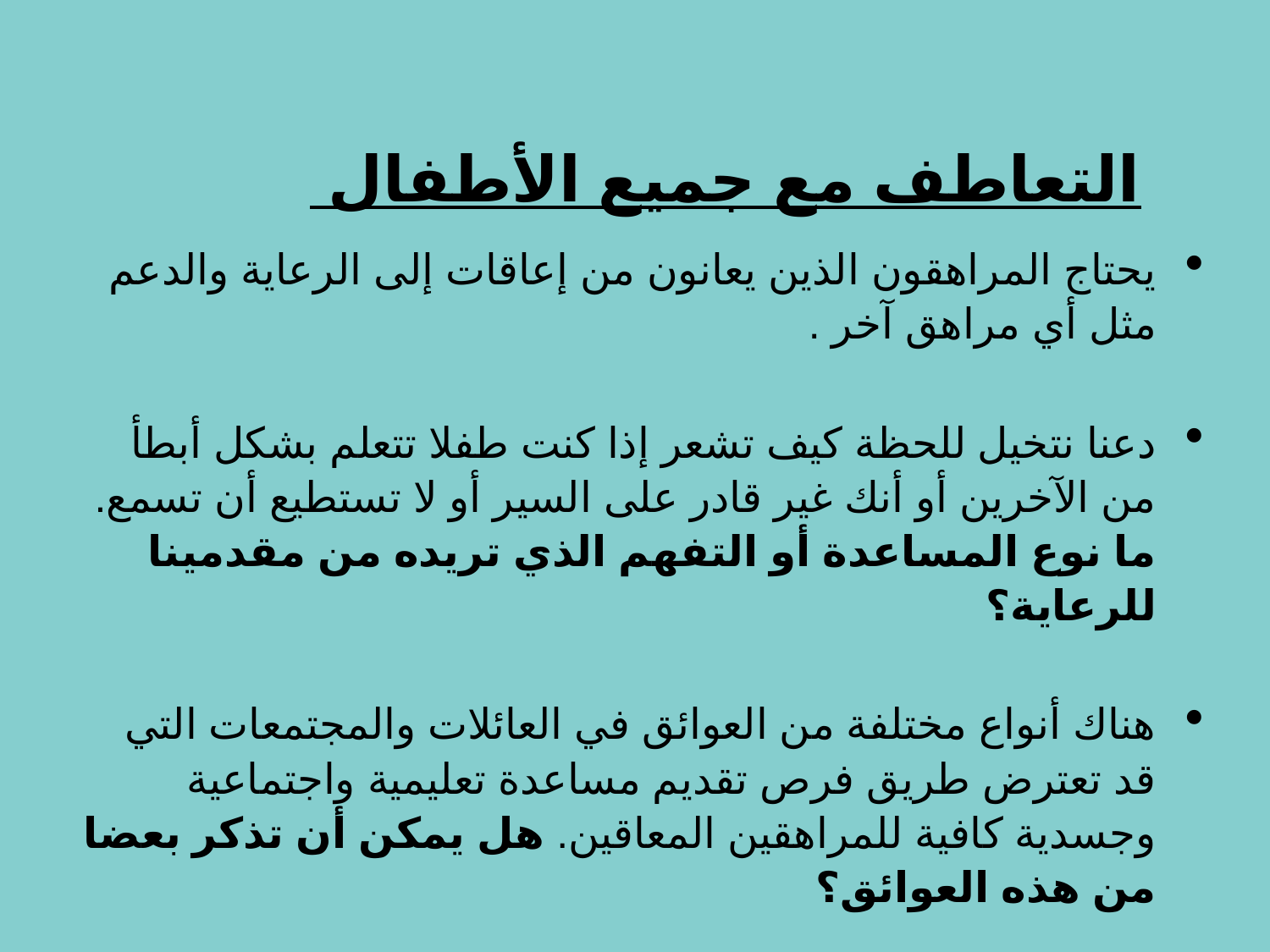

# التعاطف مع جميع الأطفال
يحتاج المراهقون الذين يعانون من إعاقات إلى الرعاية والدعم مثل أي مراهق آخر .

دعنا نتخيل للحظة كيف تشعر إذا كنت طفلا تتعلم بشكل أبطأ من الآخرين أو أنك غير قادر على السير أو لا تستطيع أن تسمع. ما نوع المساعدة أو التفهم الذي تريده من مقدمينا للرعاية؟

هناك أنواع مختلفة من العوائق في العائلات والمجتمعات التي قد تعترض طريق فرص تقديم مساعدة تعليمية واجتماعية وجسدية كافية للمراهقين المعاقين. هل يمكن أن تذكر بعضا من هذه العوائق؟